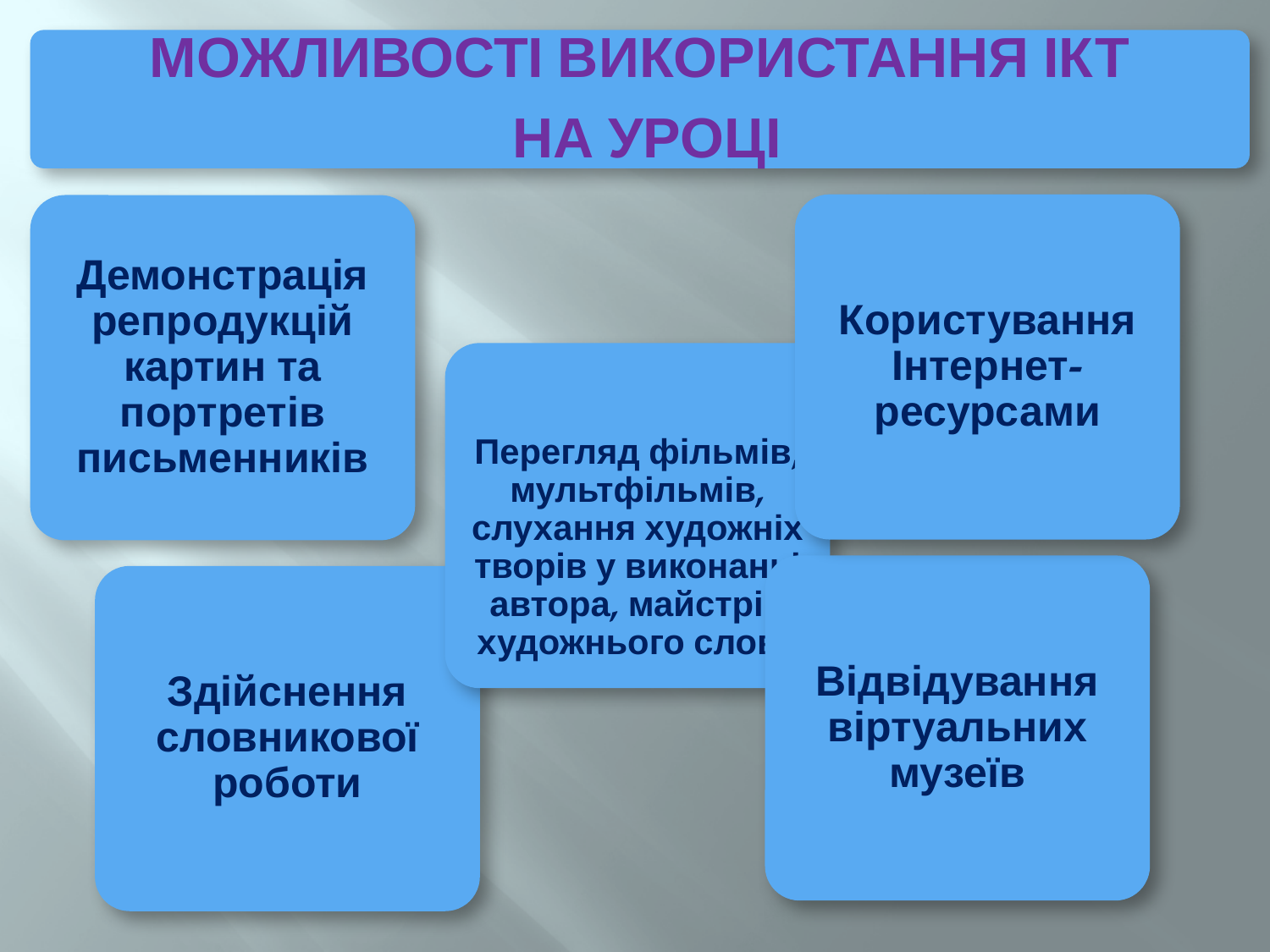

МОЖЛИВОСТІ ВИКОРИСТАННЯ ІКТ
 НА УРОЦІ
Демонстрація репродукцій картин та портретів письменників
Здійснення словникової роботи

Перегляд фільмів, мультфільмів, слухання художніх творів у виконанні автора, майстрів художнього слова
Відвідування віртуальних музеїв
Користування Інтернет-ресурсами